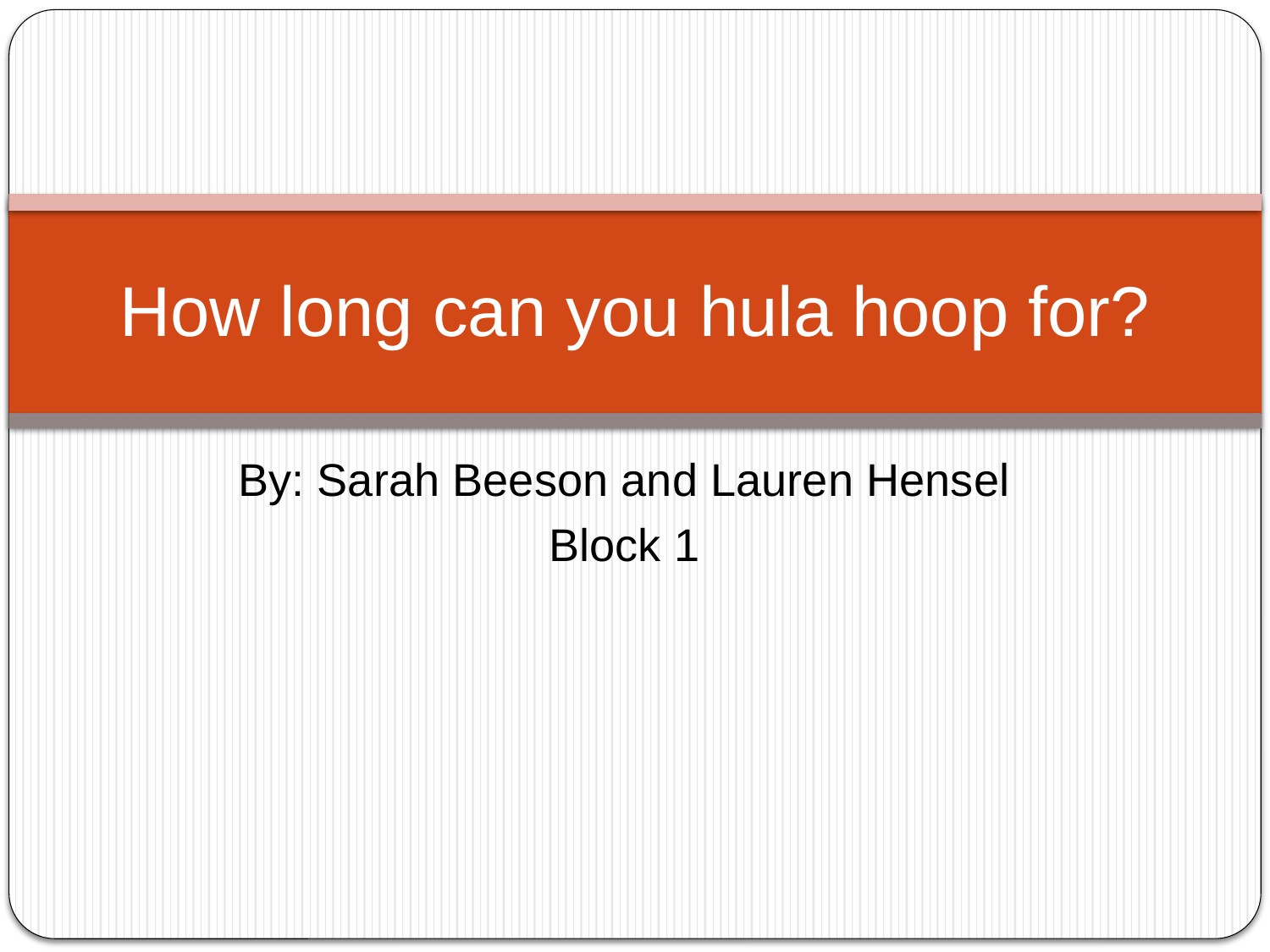

# How long can you hula hoop for?
By: Sarah Beeson and Lauren Hensel
Block 1